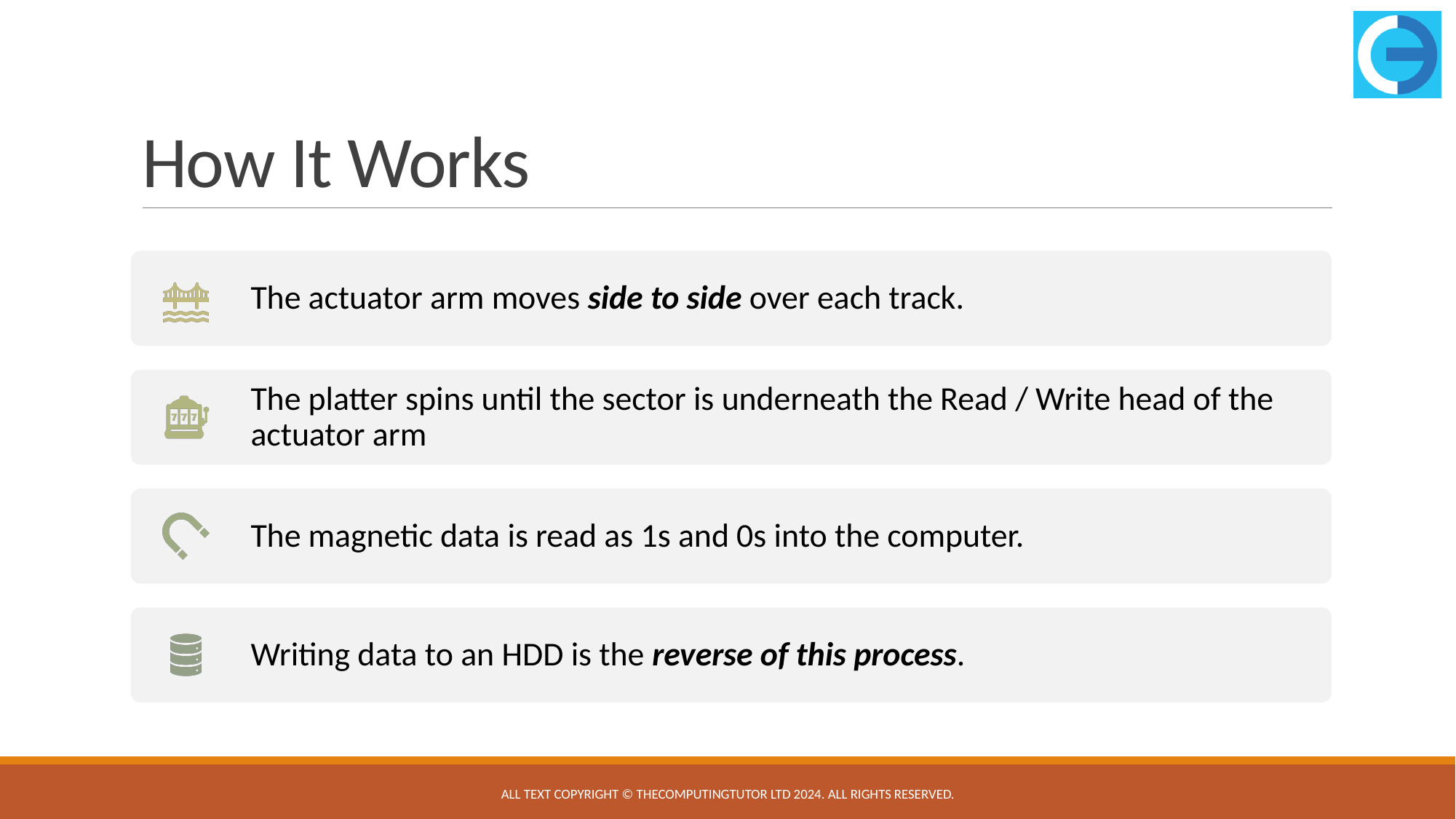

# How It Works
The actuator arm moves side to side over each track.
The platter spins until the sector is underneath the Read / Write head of the actuator arm
The magnetic data is read as 1s and 0s into the computer.
Writing data to an HDD is the reverse of this process.
All text copyright © TheComputingTutor Ltd 2024. All rights Reserved.